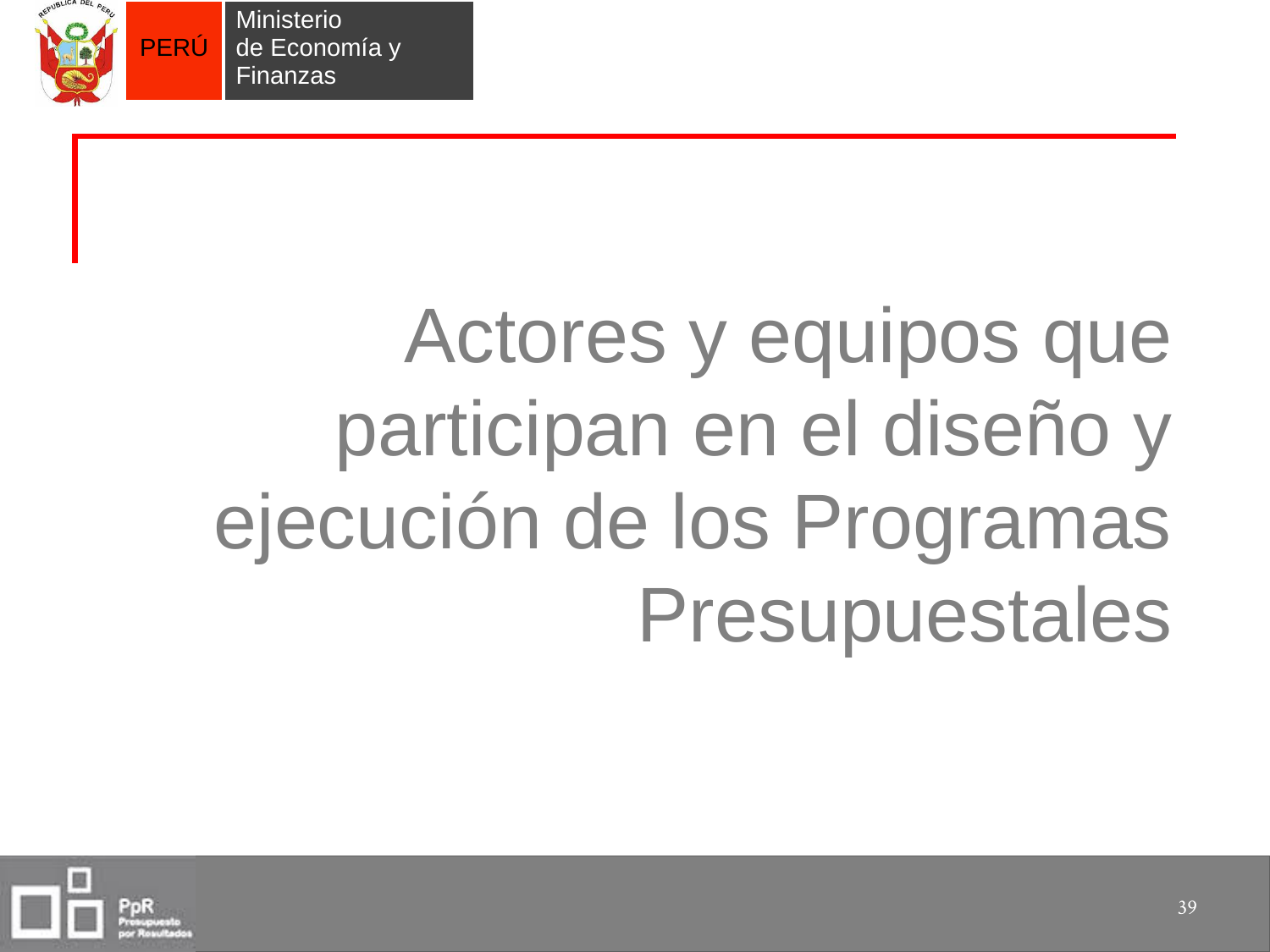

# Actores y equipos que participan en el diseño y ejecución de los Programas Presupuestales
39